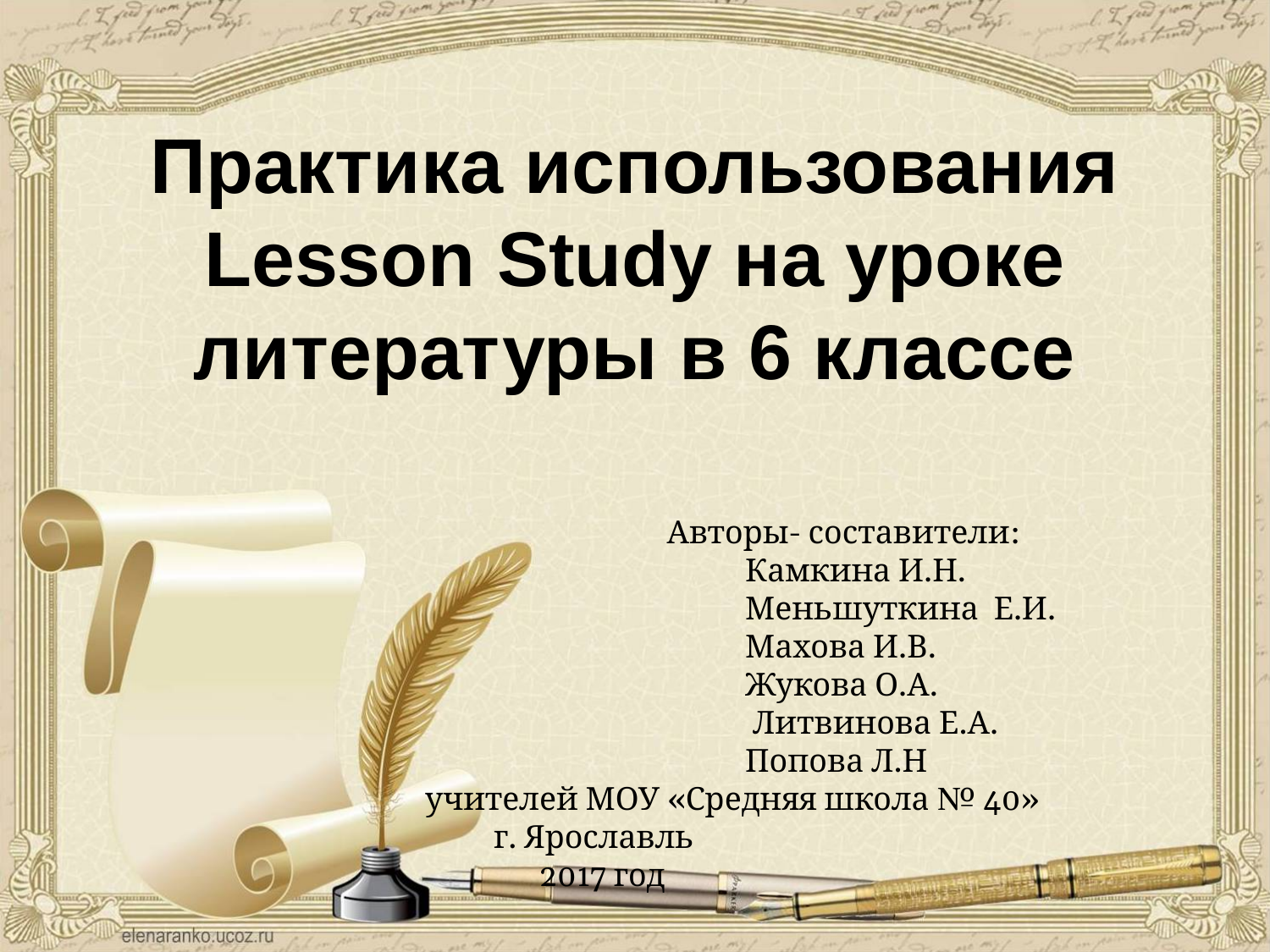

Практика использования Lesson Study на уроке литературы в 6 классе

                               Авторы- составители:
                                           Камкина И.Н.
                                           Меньшуткина  Е.И.
                                           Махова И.В.
                                           Жукова О.А.
                                            Литвинова Е.А.
                                           Попова Л.Н
 учителей МОУ «Средняя школа № 40»
          г. Ярославль
                2017 год